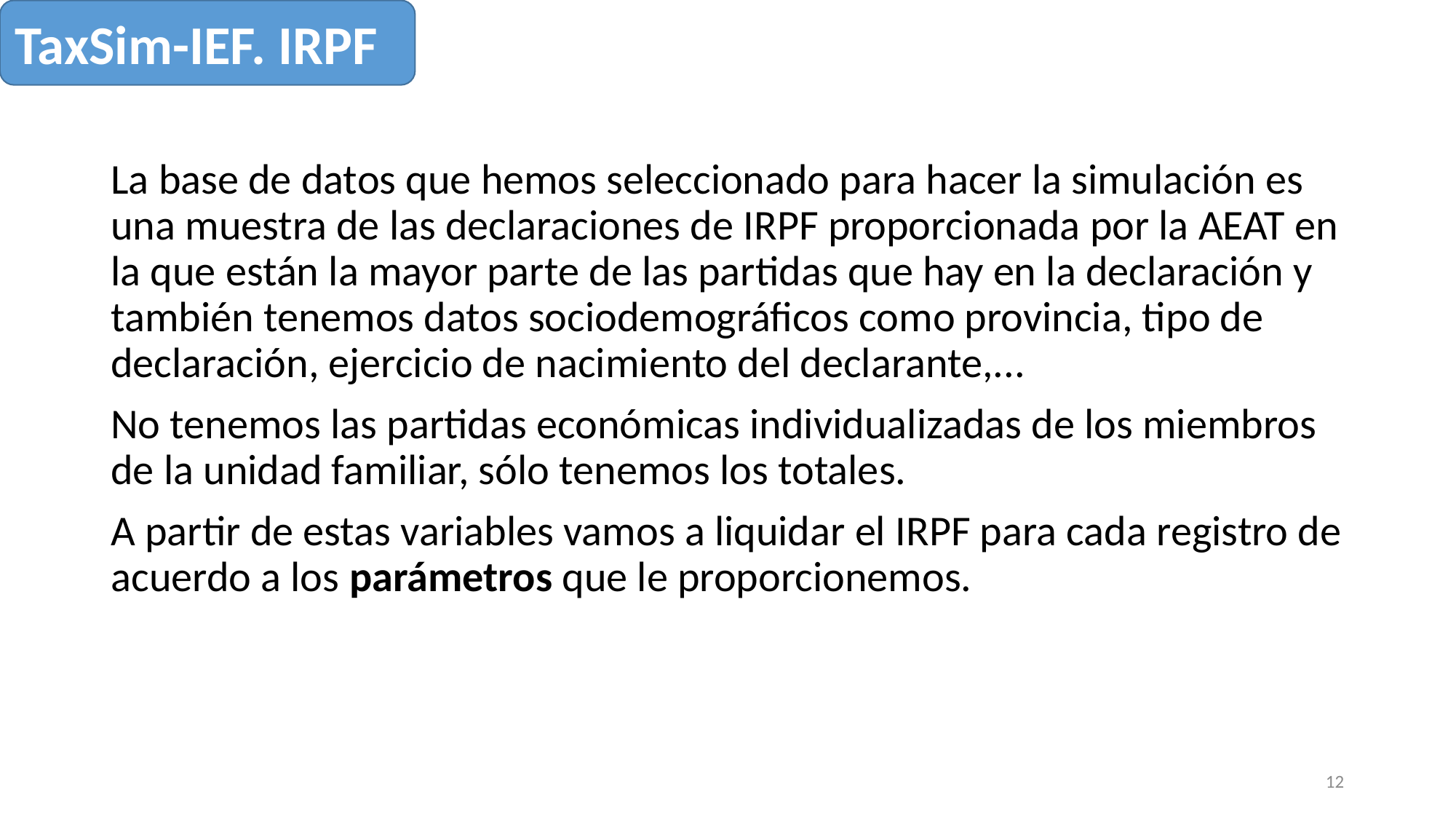

TaxSim-IEF. IRPF
La base de datos que hemos seleccionado para hacer la simulación es una muestra de las declaraciones de IRPF proporcionada por la AEAT en la que están la mayor parte de las partidas que hay en la declaración y también tenemos datos sociodemográficos como provincia, tipo de declaración, ejercicio de nacimiento del declarante,...
No tenemos las partidas económicas individualizadas de los miembros de la unidad familiar, sólo tenemos los totales.
A partir de estas variables vamos a liquidar el IRPF para cada registro de acuerdo a los parámetros que le proporcionemos.

12